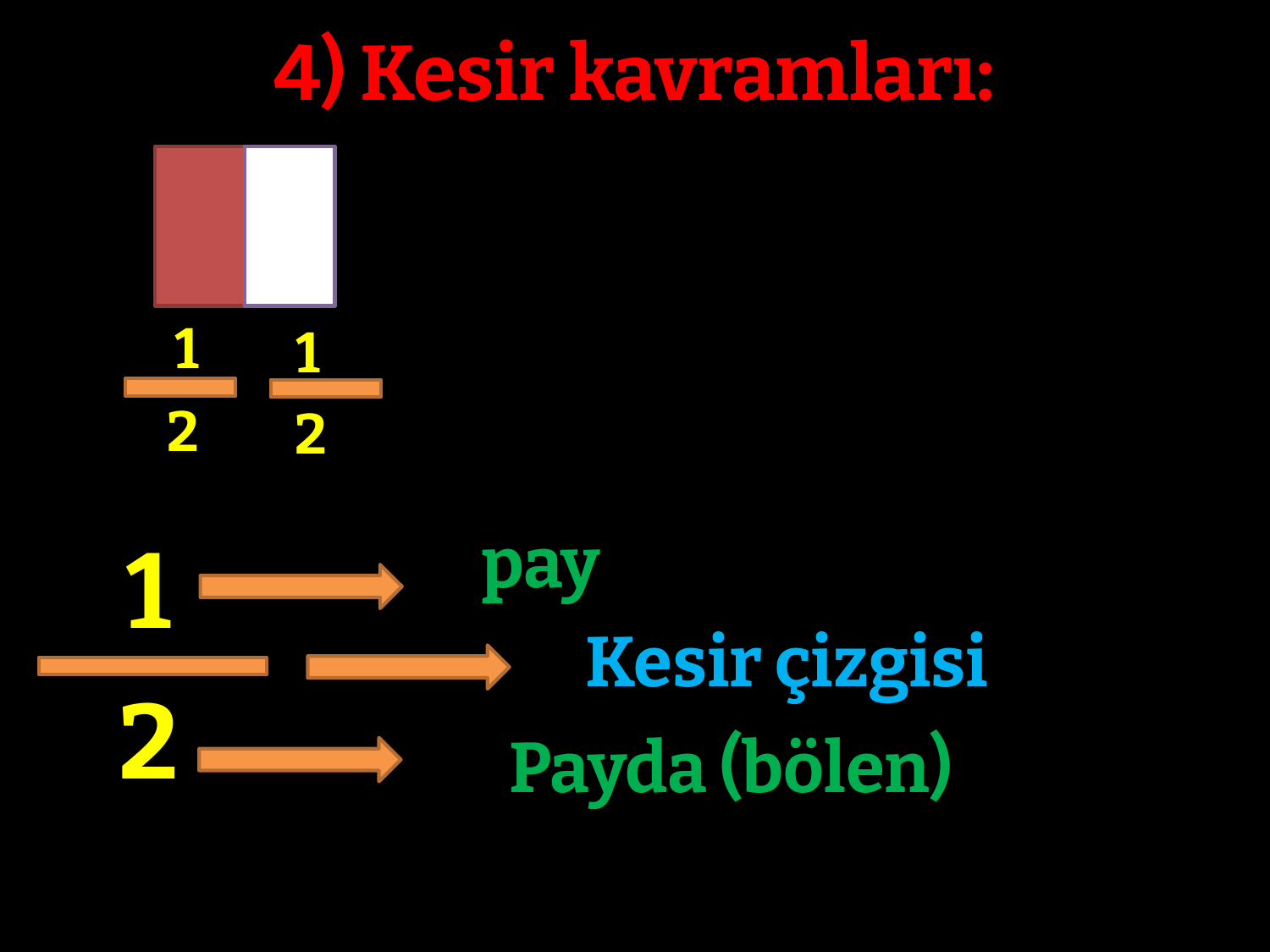

4) Kesir kavramları:

#
1
1

2
2
pay
1

Kesir çizgisi

2
Payda (bölen)